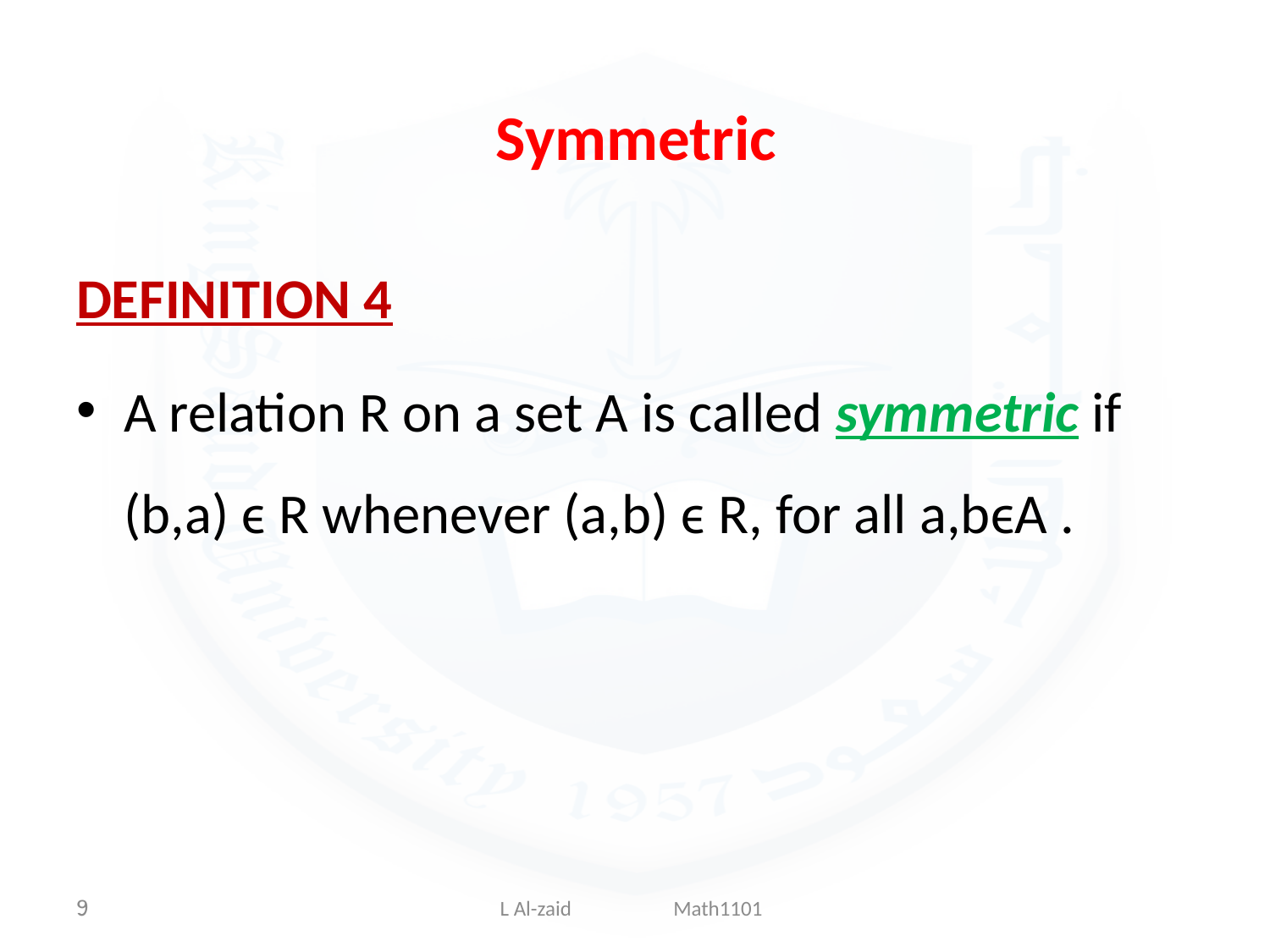

# Symmetric
DEFINITION 4
A relation R on a set A is called symmetric if (b,a) ϵ R whenever (a,b) ϵ R, for all a,bϵA .
9
 L Al-zaid                     Math1101